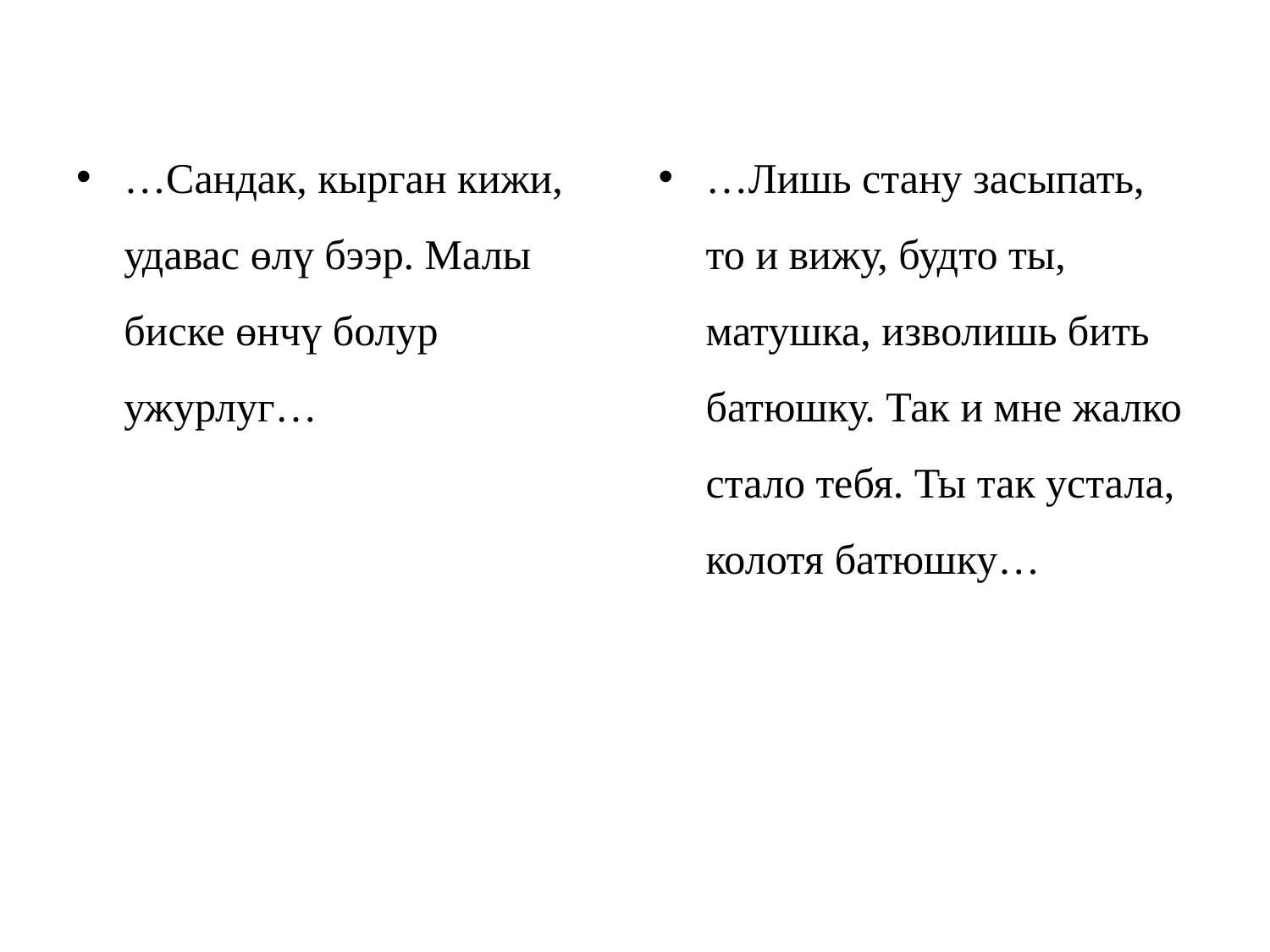

…Сандак, кырган кижи, удавас өлү бээр. Малы биске өнчү болур ужурлуг…
…Лишь стану засыпать, то и вижу, будто ты, матушка, изволишь бить батюшку. Так и мне жалко стало тебя. Ты так устала, колотя батюшку…